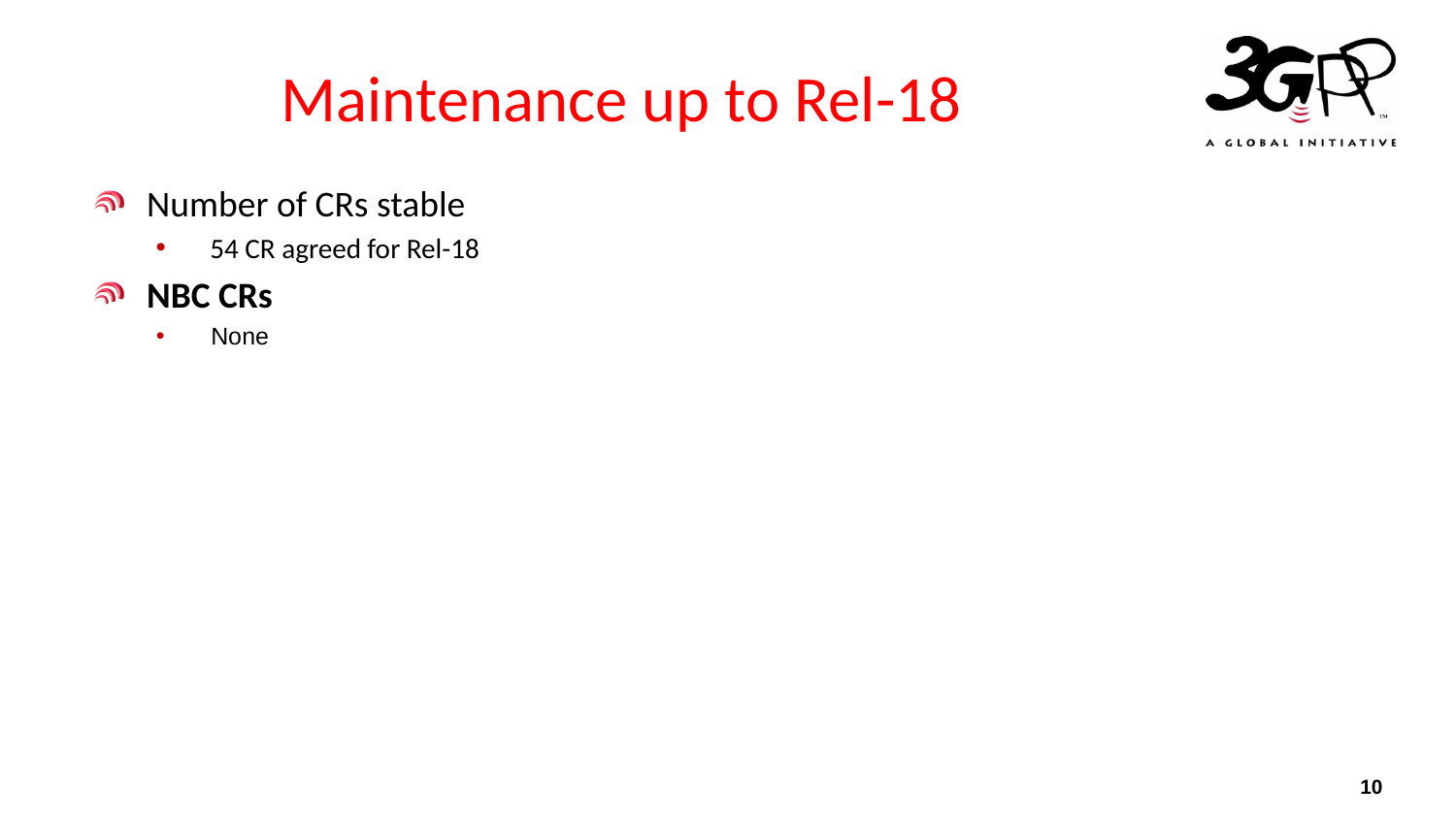

# Maintenance up to Rel-18
Number of CRs stable
54 CR agreed for Rel-18
NBC CRs
None